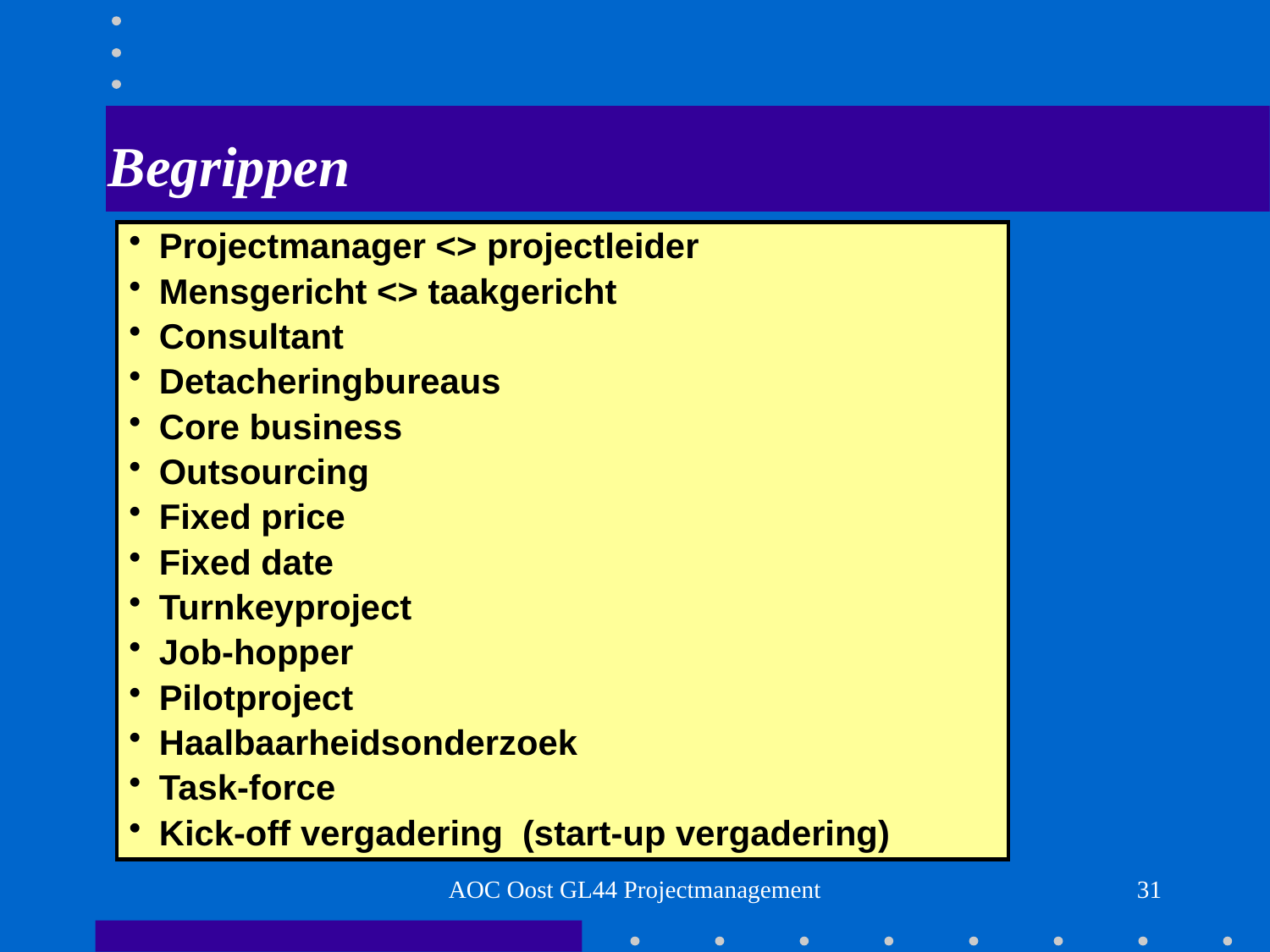

# Begrippen
Projectmanager <> projectleider
Mensgericht <> taakgericht
Consultant
Detacheringbureaus
Core business
Outsourcing
Fixed price
Fixed date
Turnkeyproject
Job-hopper
Pilotproject
Haalbaarheidsonderzoek
Task-force
Kick-off vergadering  (start-up vergadering)
AOC Oost GL44 Projectmanagement
31